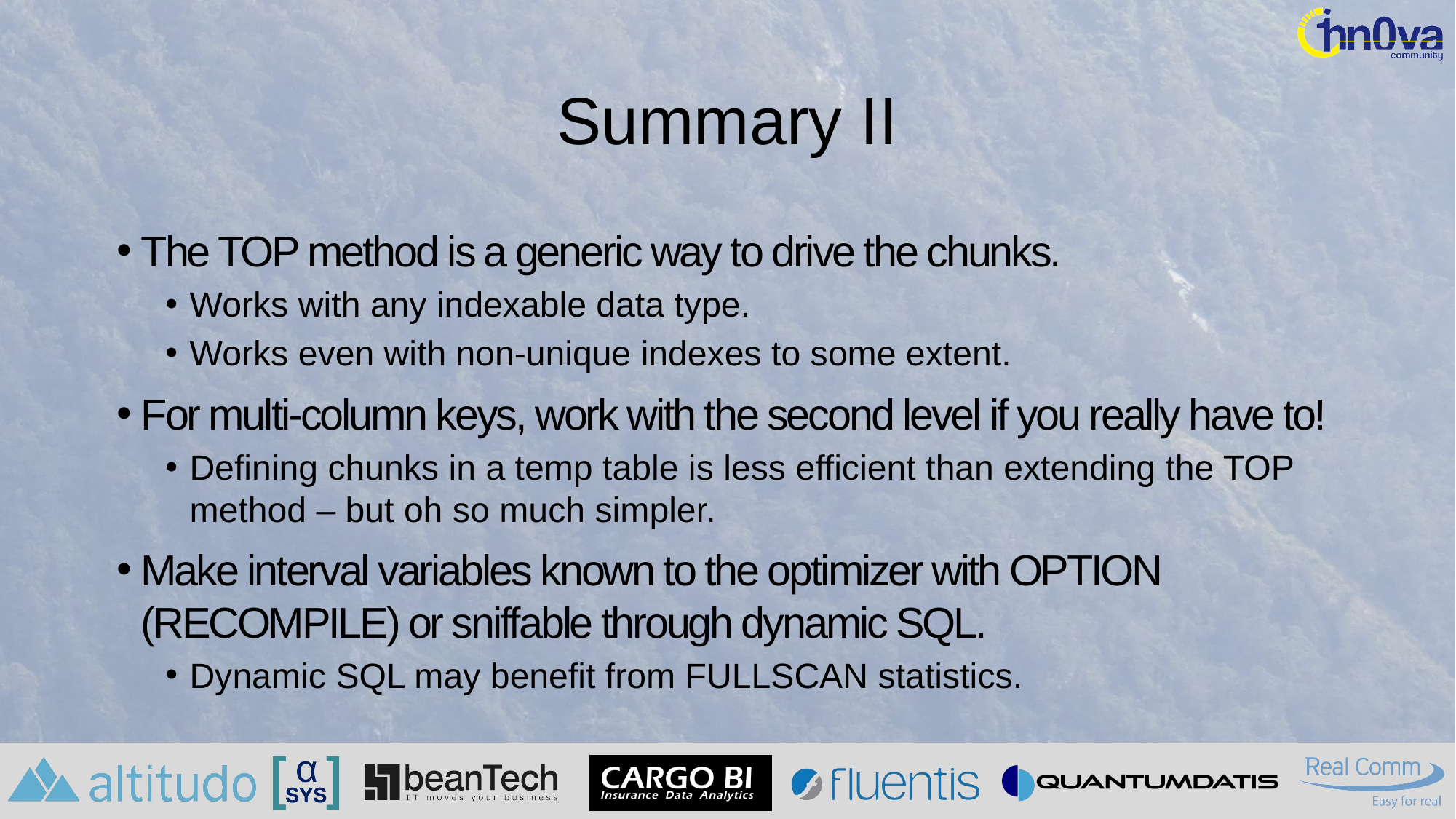

# Summary II
The TOP method is a generic way to drive the chunks.
Works with any indexable data type.
Works even with non-unique indexes to some extent.
For multi-column keys, work with the second level if you really have to!
Defining chunks in a temp table is less efficient than extending the TOP method – but oh so much simpler.
Make interval variables known to the optimizer with OPTION (RECOMPILE) or sniffable through dynamic SQL.
Dynamic SQL may benefit from FULLSCAN statistics.